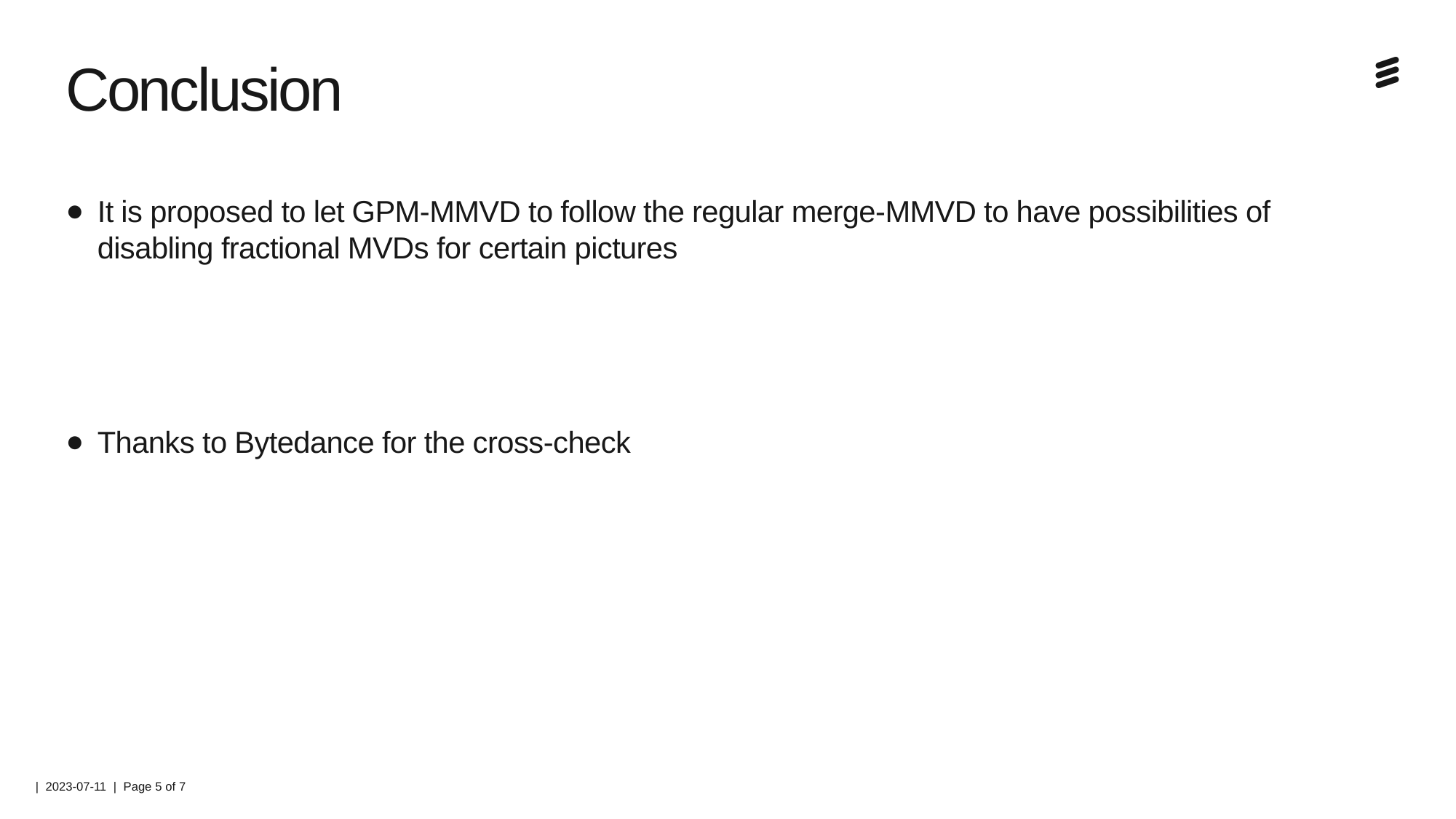

# Conclusion
It is proposed to let GPM-MMVD to follow the regular merge-MMVD to have possibilities of disabling fractional MVDs for certain pictures

Thanks to Bytedance for the cross-check